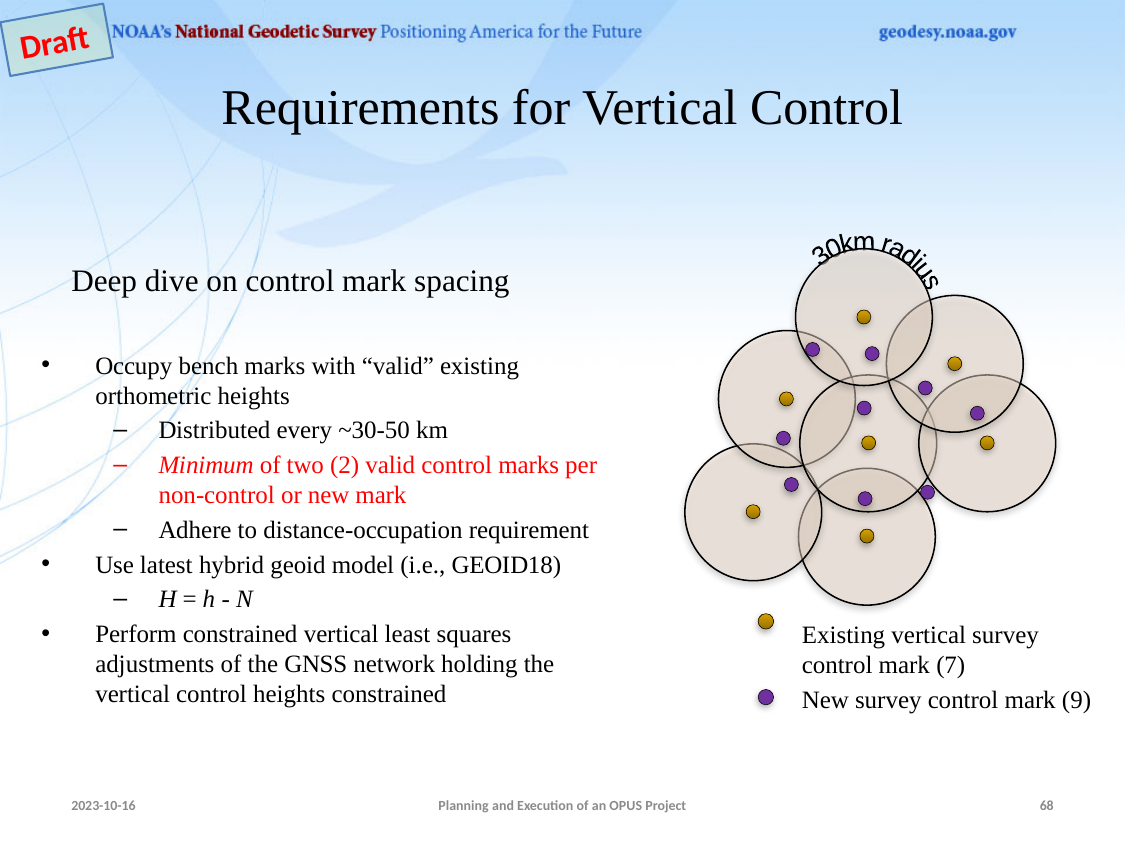

Draft
# Requirements for Vertical Control
30km radius

Deep dive on control mark spacing

Occupy bench marks with “valid” existing orthometric heights
Distributed every ~30-50 km
Minimum of two (2) valid control marks per non-control or new mark
Adhere to distance-occupation requirement
Use latest hybrid geoid model (i.e., GEOID18)
H = h - N
Perform constrained vertical least squares adjustments of the GNSS network holding the vertical control heights constrained
Existing vertical survey control mark (7)

New survey control mark (9)

2023-10-16
Planning and Execution of an OPUS Project
68